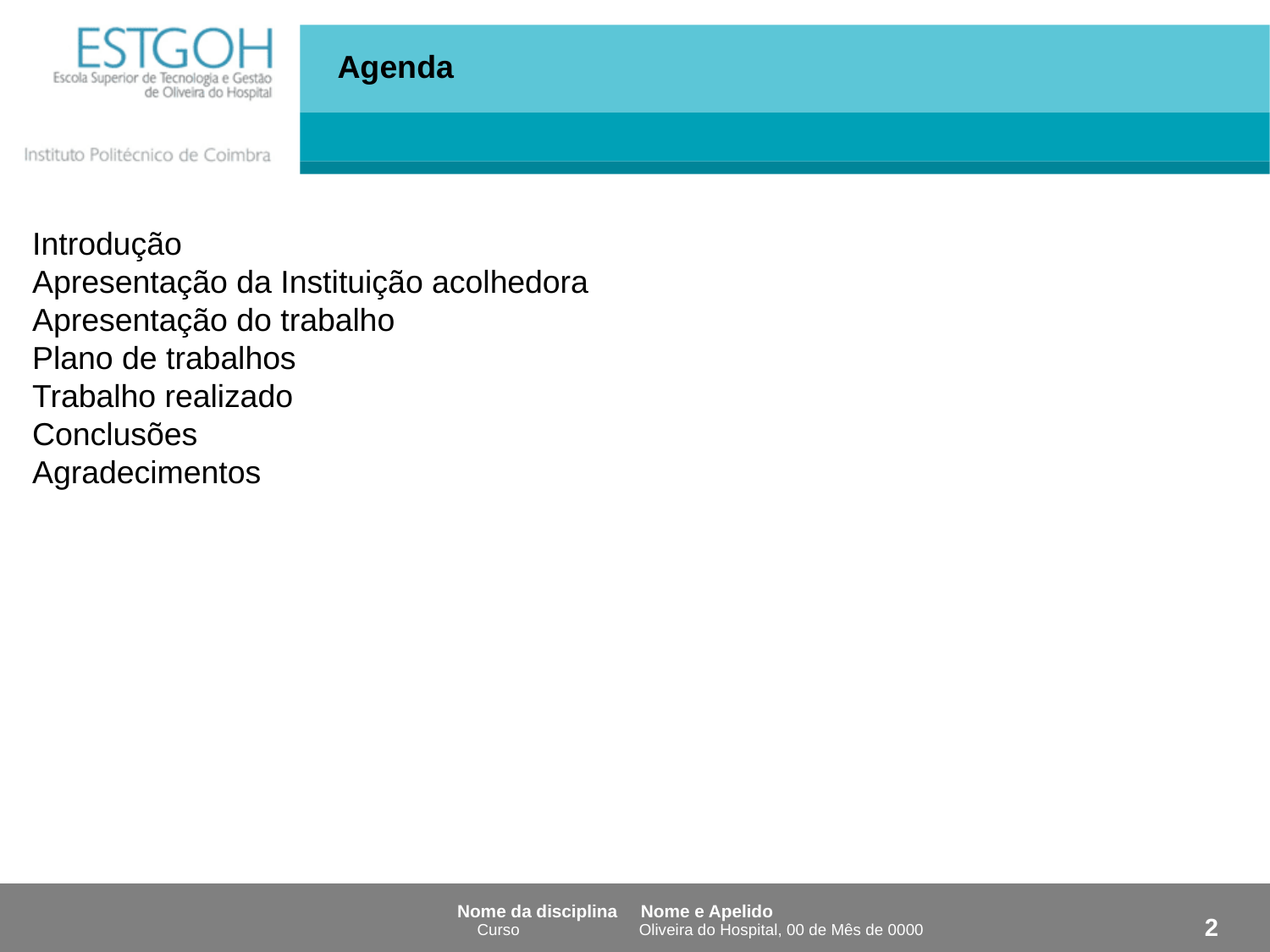

Agenda

Introdução
Apresentação da Instituição acolhedora
Apresentação do trabalho
Plano de trabalhos
Trabalho realizado
Conclusões
Agradecimentos

2